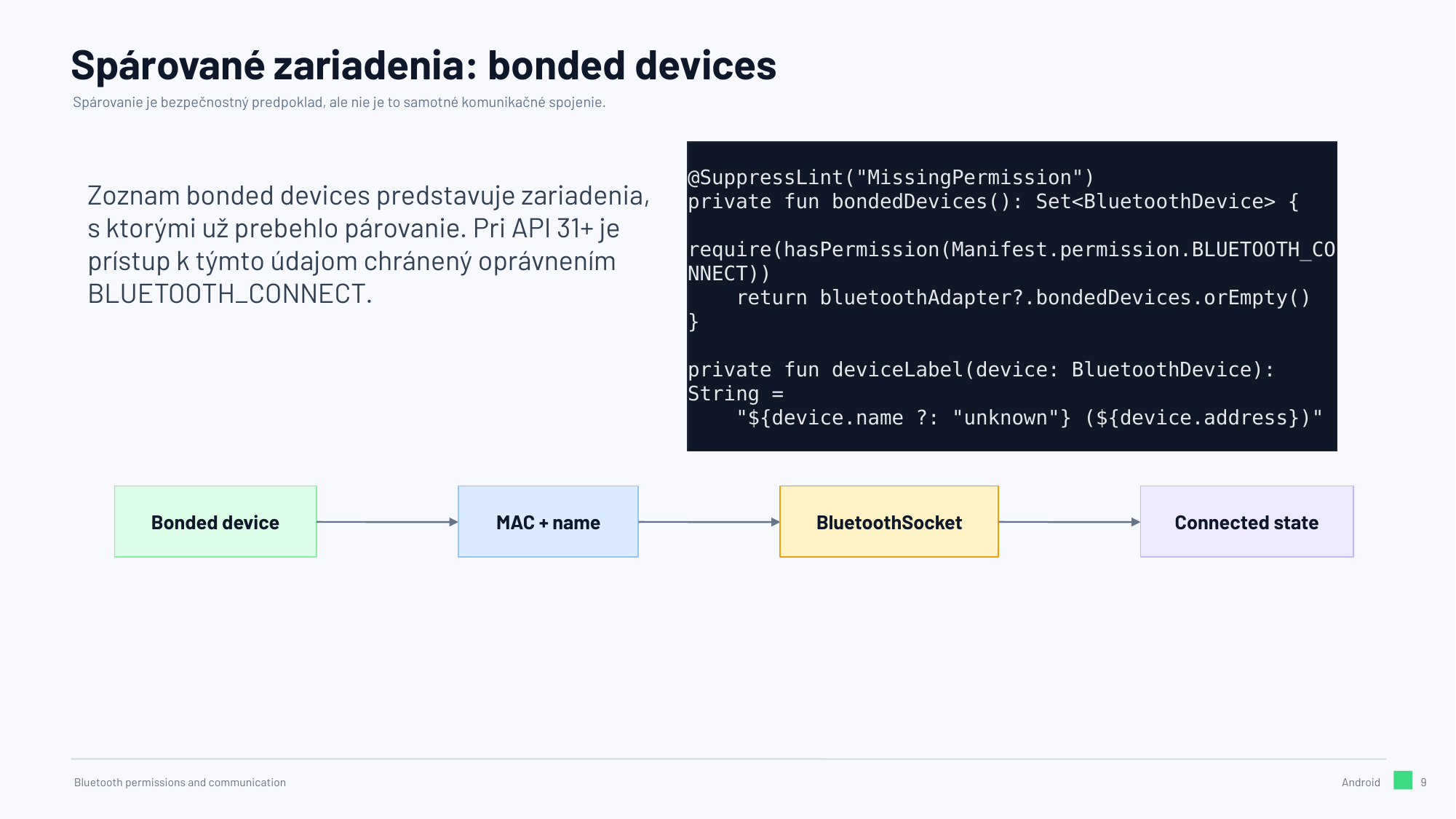

Spárované zariadenia: bonded devices
Spárovanie je bezpečnostný predpoklad, ale nie je to samotné komunikačné spojenie.
@SuppressLint("MissingPermission")
private fun bondedDevices(): Set<BluetoothDevice> {
    require(hasPermission(Manifest.permission.BLUETOOTH_CONNECT))
    return bluetoothAdapter?.bondedDevices.orEmpty()
}

private fun deviceLabel(device: BluetoothDevice): String =
    "${device.name ?: "unknown"} (${device.address})"
Zoznam bonded devices predstavuje zariadenia, s ktorými už prebehlo párovanie. Pri API 31+ je prístup k týmto údajom chránený oprávnením BLUETOOTH_CONNECT.
Bonded device
MAC + name
BluetoothSocket
Connected state

9